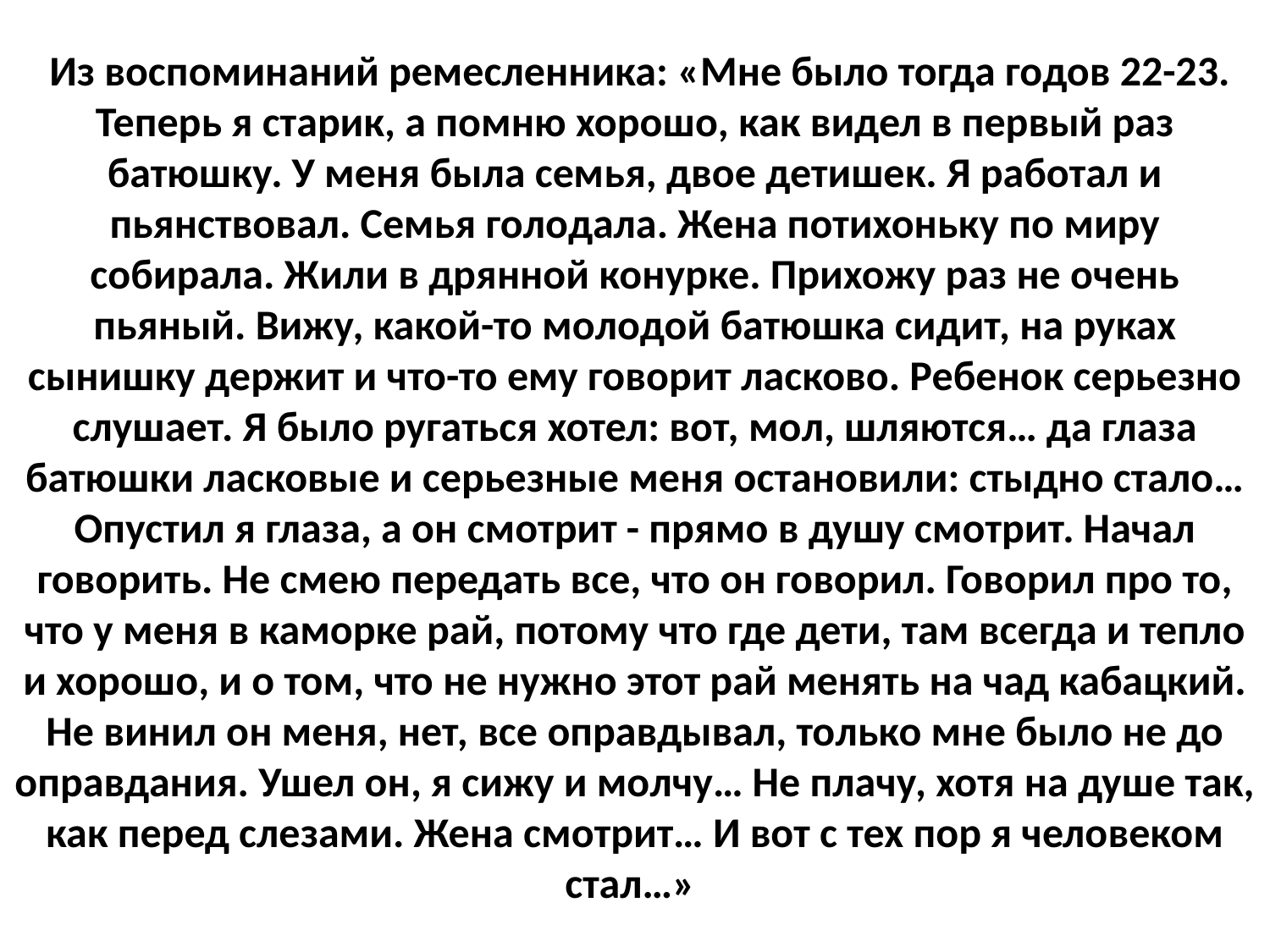

# Из воспоминаний ремесленника: «Мне было тогда годов 22-23. Теперь я старик, а помню хорошо, как видел в первый раз батюшку. У меня была семья, двое детишек. Я работал и пьянствовал. Семья голодала. Жена потихоньку по миру собирала. Жили в дрянной конурке. Прихожу раз не очень пьяный. Вижу, какой-то молодой батюшка сидит, на руках сынишку держит и что-то ему говорит ласково. Ребенок серьезно слушает. Я было ругаться хотел: вот, мол, шляются… да глаза батюшки ласковые и серьезные меня остановили: стыдно стало… Опустил я глаза, а он смотрит - прямо в душу смотрит. Начал говорить. Не смею передать все, что он говорил. Говорил про то, что у меня в каморке рай, потому что где дети, там всегда и тепло и хорошо, и о том, что не нужно этот рай менять на чад кабацкий. Не винил он меня, нет, все оправдывал, только мне было не до оправдания. Ушел он, я сижу и молчу… Не плачу, хотя на душе так, как перед слезами. Жена смотрит… И вот с тех пор я человеком стал…»